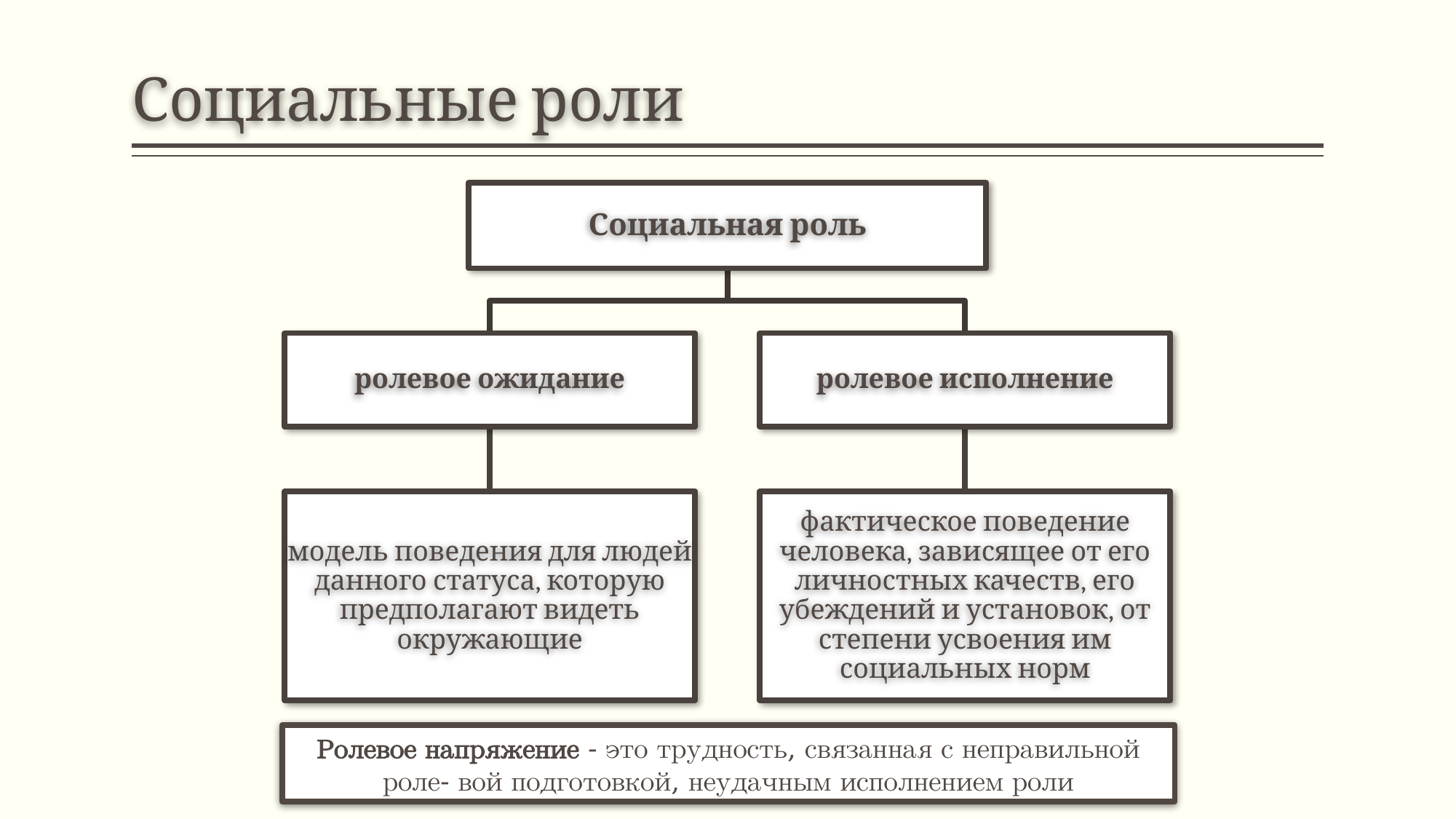

# Социальные роли

Социальная роль

ролевое ожидание

ролевое исполнение

модель поведения для людей данного статуса, которую предполагают видеть окружающие

фактическое поведение человека, зависящее от его личностных качеств, его убеждений и установок, от степени усвоения им социальных норм
Ролевое напряжение - это трудность, связанная с неправильной роле- вой подготовкой, неудачным исполнением роли